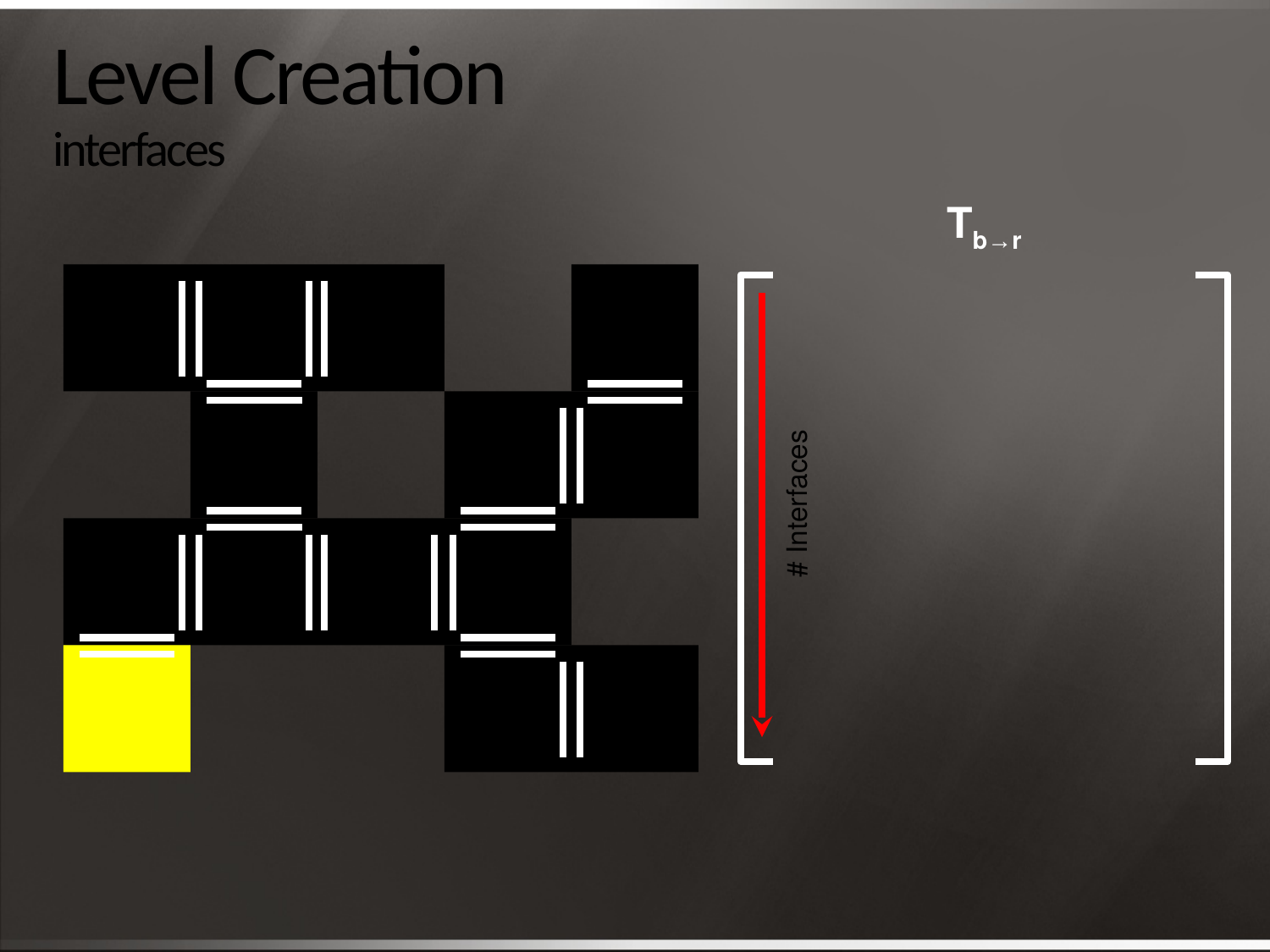

# Level Creation interfaces
Tb→r

# Interfaces